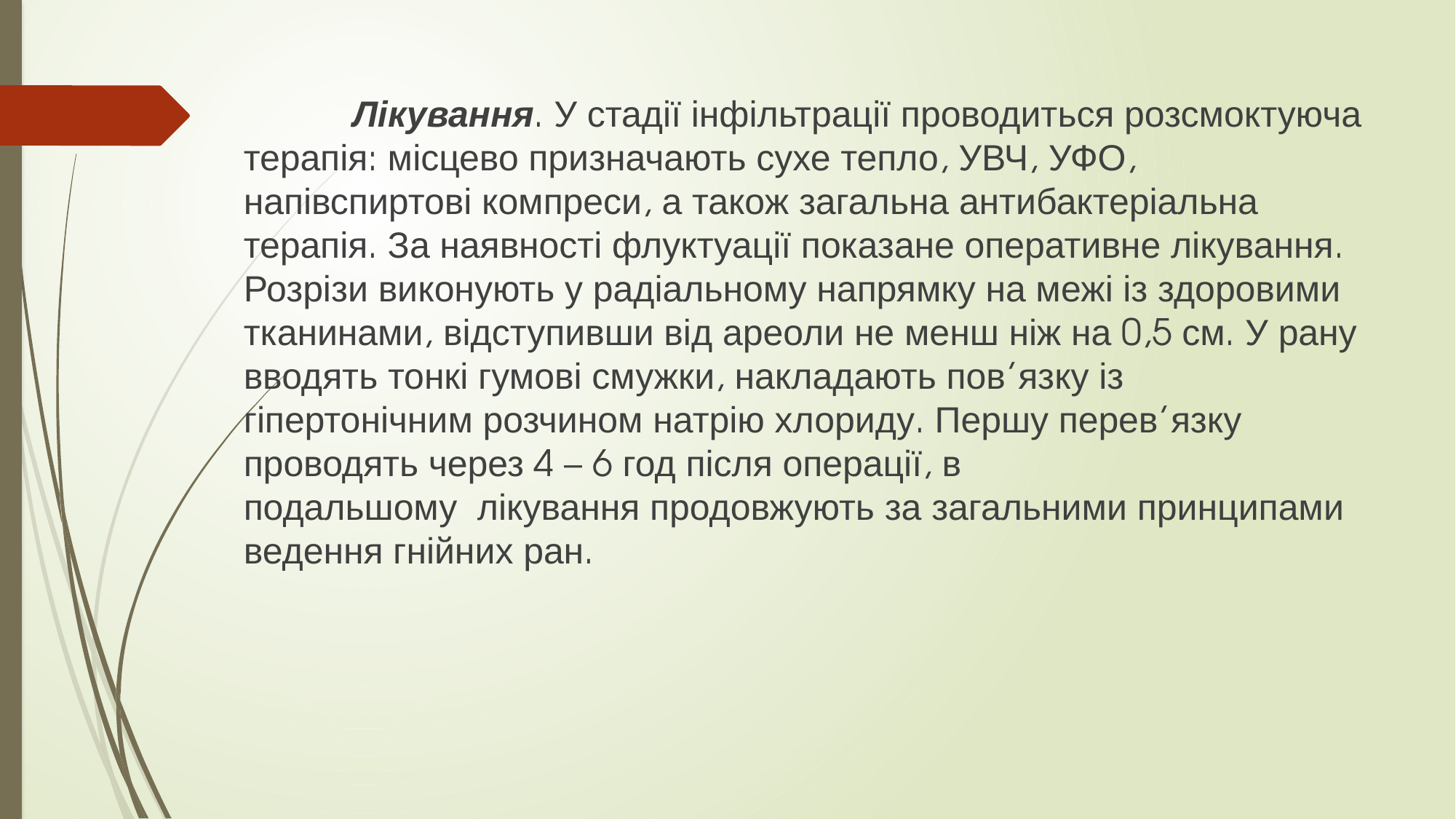

Лікування. У стадії інфільтрації проводиться розсмоктуюча терапія: місцево призначають сухе тепло, УВЧ, УФО, напівспиртові компреси, а також загальна антибактеріальна терапія. За наявності флуктуації показане оперативне лікування. Розрізи виконують у радіальному напрямку на межі із здоровими тканинами, відступивши від ареоли не менш ніж на 0,5 см. У рану вводять тонкі гумові смужки, накладають пов’язку із гіпертонічним розчином натрію хлориду. Першу перев’язку проводять через 4 – 6 год після операції, в подальшому  лікування продовжують за загальними принципами ведення гнійних ран.